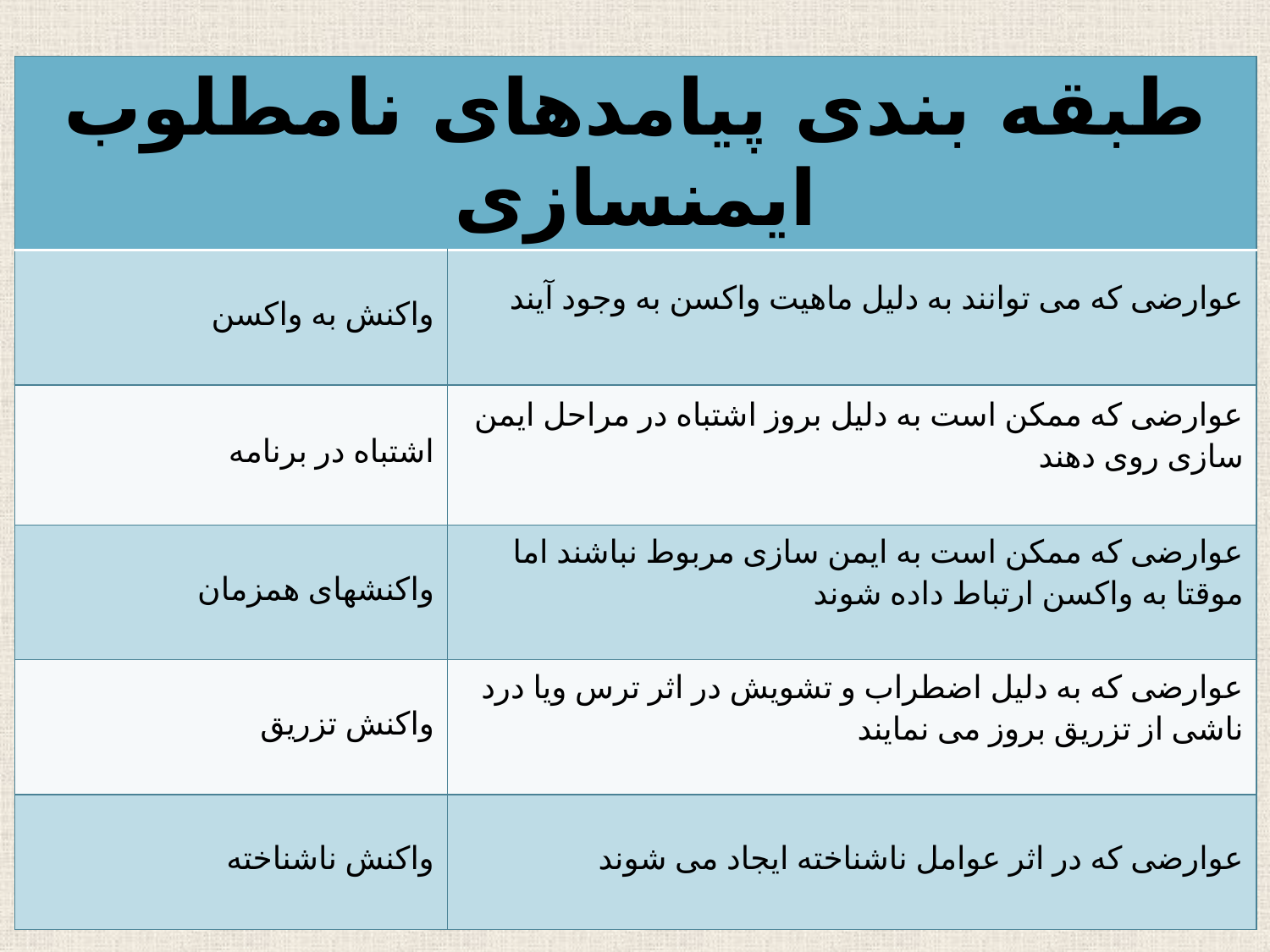

| طبقه بندی پیامدهای نامطلوب ایمنسازی |  |
| --- | --- |
| واکنش به واکسن | عوارضی که می توانند به دلیل ماهیت واکسن به وجود آیند |
| اشتباه در برنامه | عوارضی که ممکن است به دلیل بروز اشتباه در مراحل ایمن سازی روی دهند |
| واکنشهای همزمان | عوارضی که ممکن است به ایمن سازی مربوط نباشند اما موقتا به واکسن ارتباط داده شوند |
| واکنش تزریق | عوارضی که به دلیل اضطراب و تشویش در اثر ترس ویا درد ناشی از تزریق بروز می نمایند |
| واکنش ناشناخته | عوارضی که در اثر عوامل ناشناخته ایجاد می شوند |